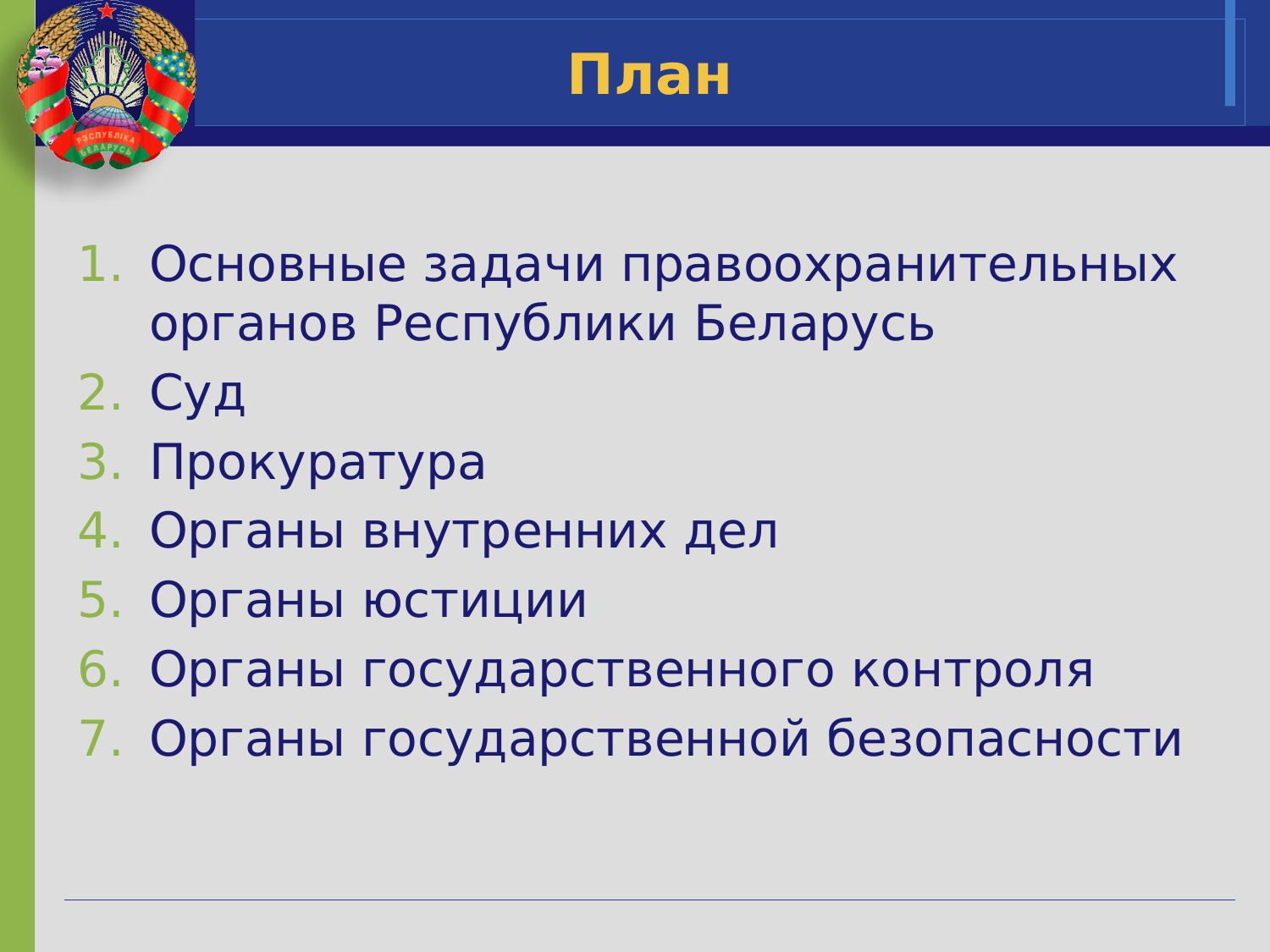

# План
Основные задачи правоохранительных органов Республики Беларусь
Суд
Прокуратура
Органы внутренних дел
Органы юстиции
Органы государственного контроля
Органы государственной безопасности